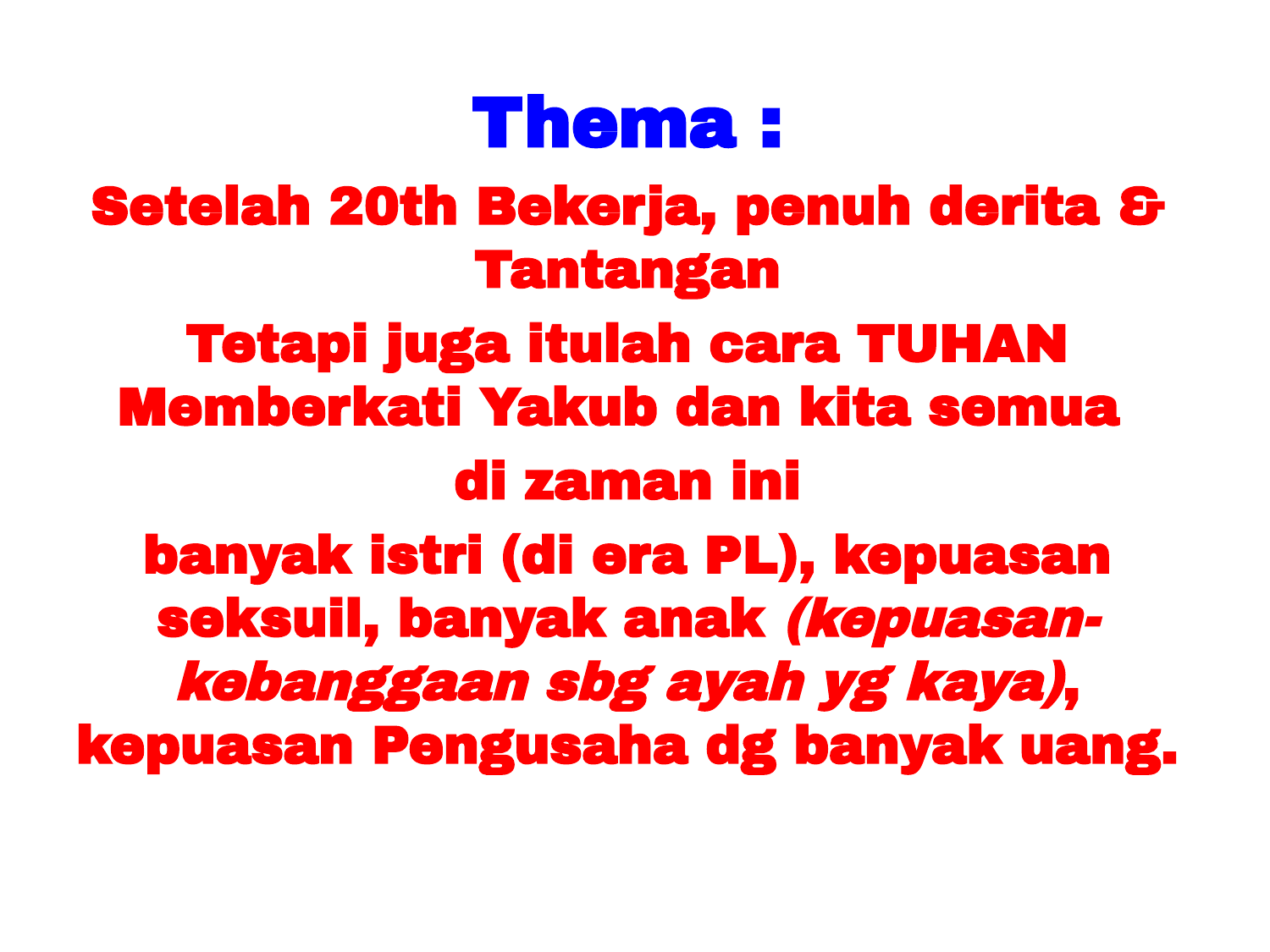

Thema :
Setelah 20th Bekerja, penuh derita & Tantangan
Tetapi juga itulah cara TUHAN Memberkati Yakub dan kita semua
di zaman ini
banyak istri (di era PL), kepuasan seksuil, banyak anak (kepuasan-kebanggaan sbg ayah yg kaya), kepuasan Pengusaha dg banyak uang.